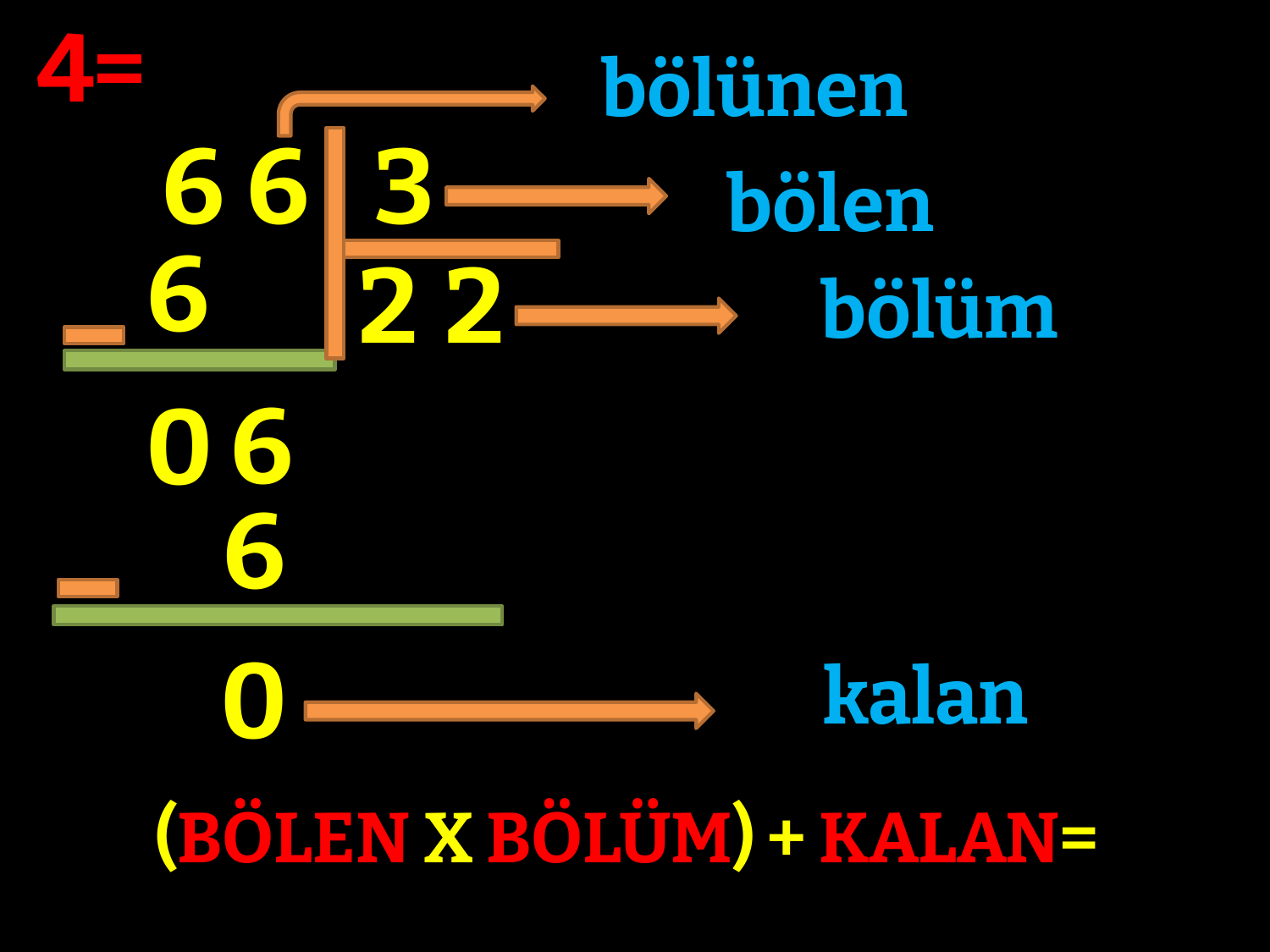

4=
bölünen

6
6
3
bölen

6
2
2
bölüm
#

6
0
6

0
kalan

(BÖLEN X BÖLÜM) + KALAN=